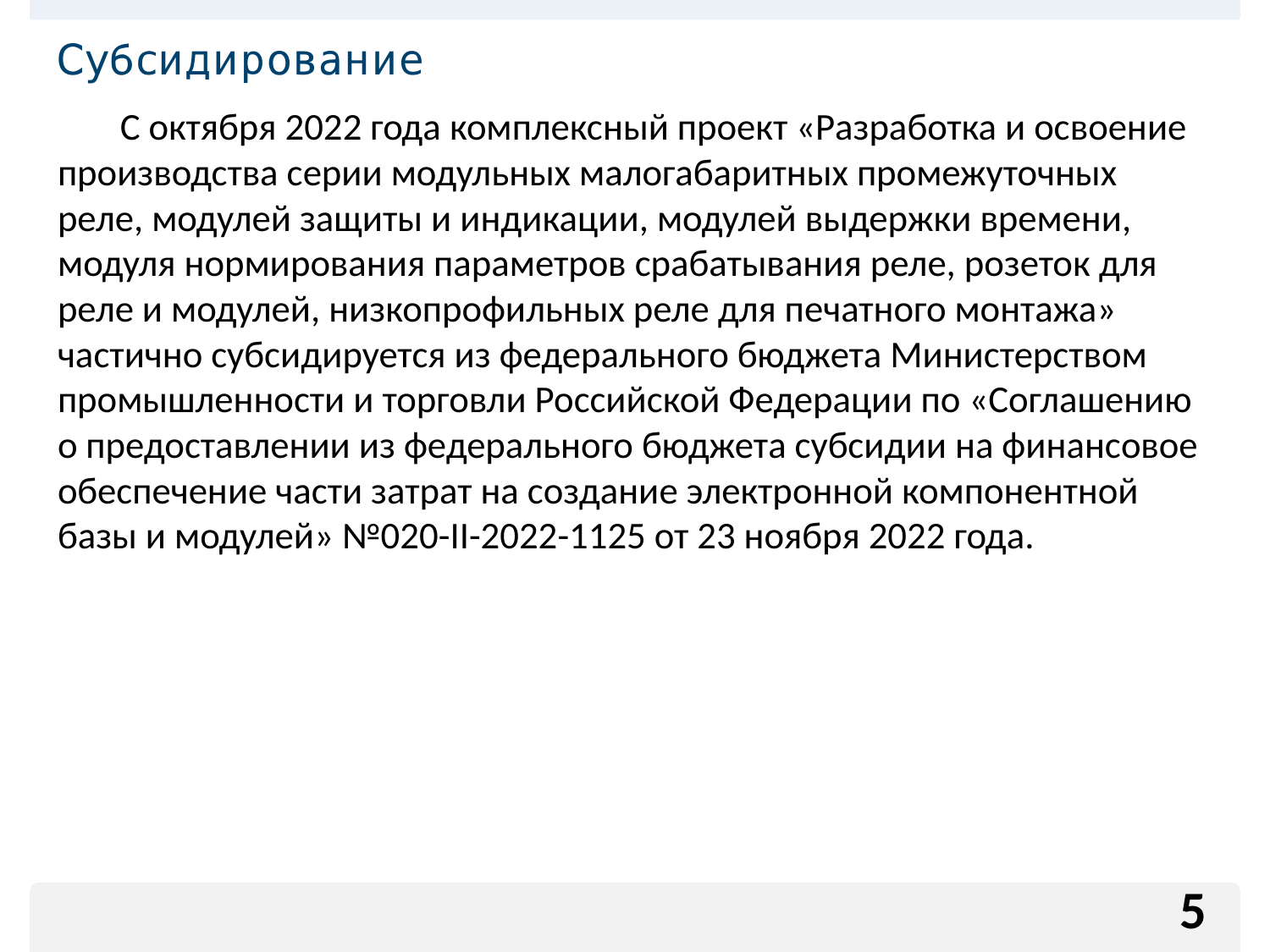

# Субсидирование
С октября 2022 года комплексный проект «Разработка и освоение производства серии модульных малогабаритных промежуточных реле, модулей защиты и индикации, модулей выдержки времени, модуля нормирования параметров срабатывания реле, розеток для реле и модулей, низкопрофильных реле для печатного монтажа» частично субсидируется из федерального бюджета Министерством промышленности и торговли Российской Федерации по «Соглашению о предоставлении из федерального бюджета субсидии на финансовое обеспечение части затрат на создание электронной компонентной базы и модулей» №020-II-2022-1125 от 23 ноября 2022 года.
5